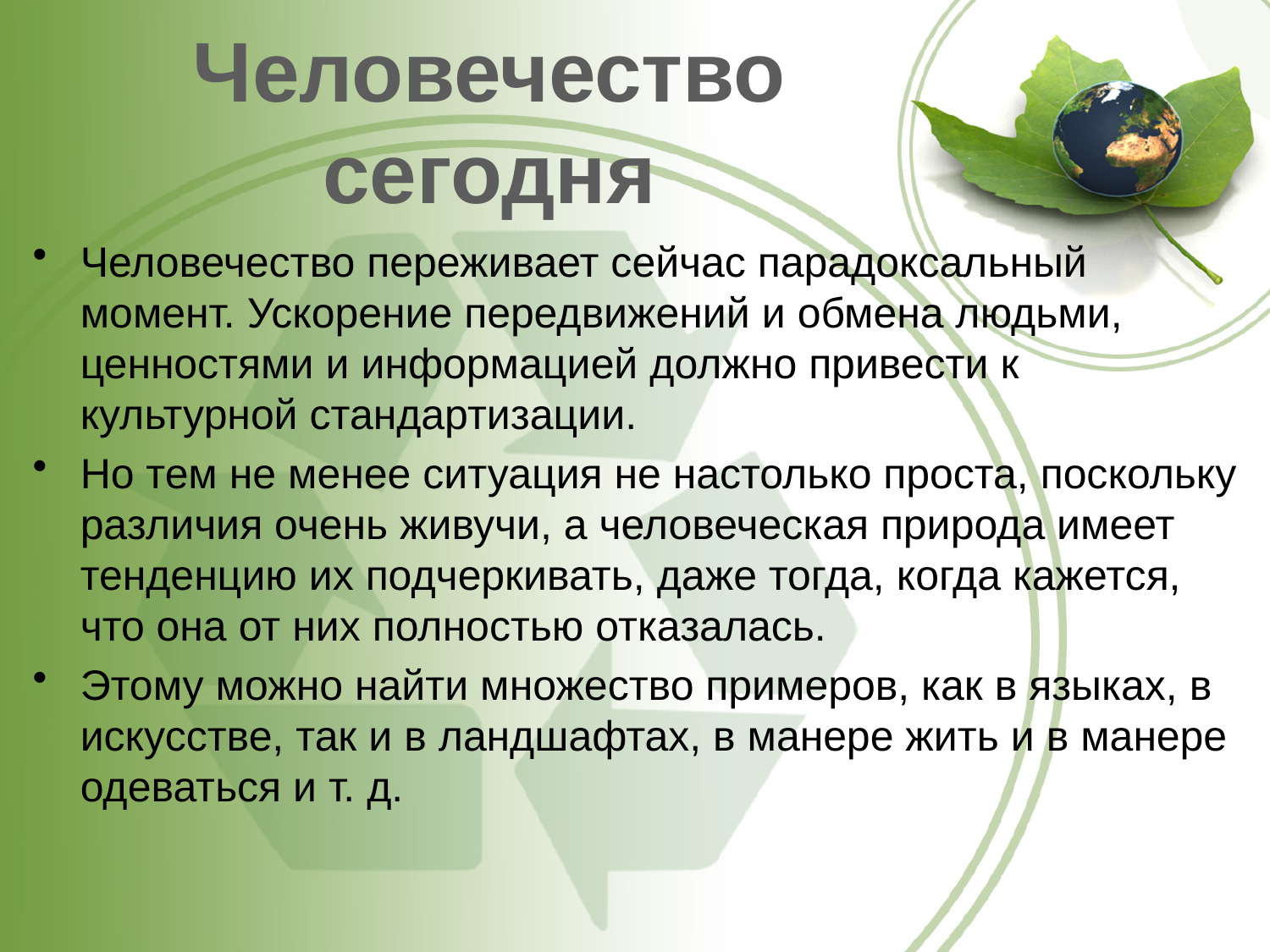

# Человечество сегодня
Человечество переживает сейчас парадоксальный момент. Ускорение передвижений и обмена людьми, ценностями и информацией должно привести к культурной стандартизации.
Но тем не менее ситуация не настолько проста, поскольку различия очень живучи, а человеческая природа имеет тенденцию их подчеркивать, даже тогда, когда кажется, что она от них полностью отказалась.
Этому можно найти множество примеров, как в языках, в искусстве, так и в ландшафтах, в манере жить и в манере одеваться и т. д.